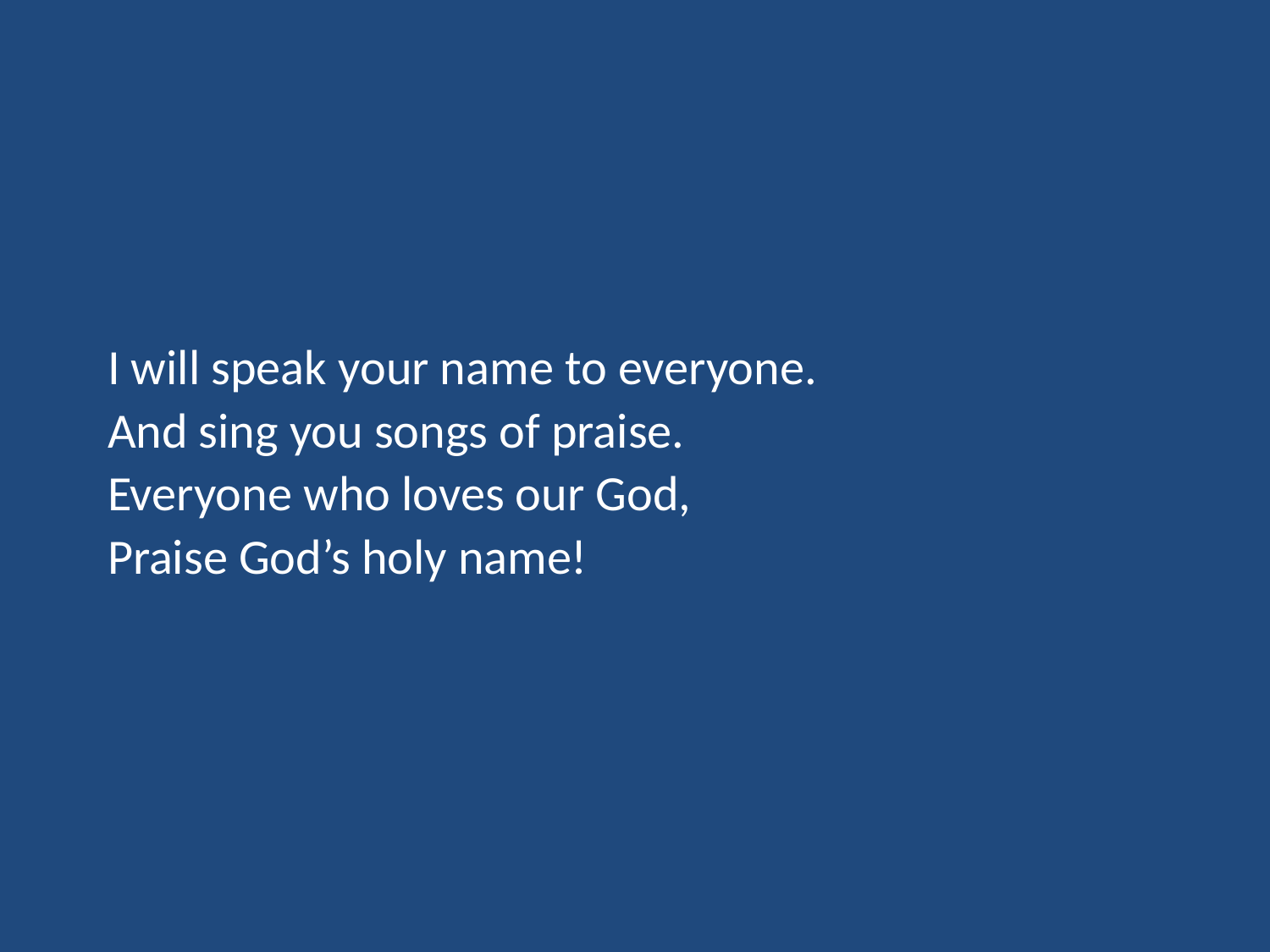

I will speak your name to everyone.
And sing you songs of praise.
Everyone who loves our God,
Praise God’s holy name!